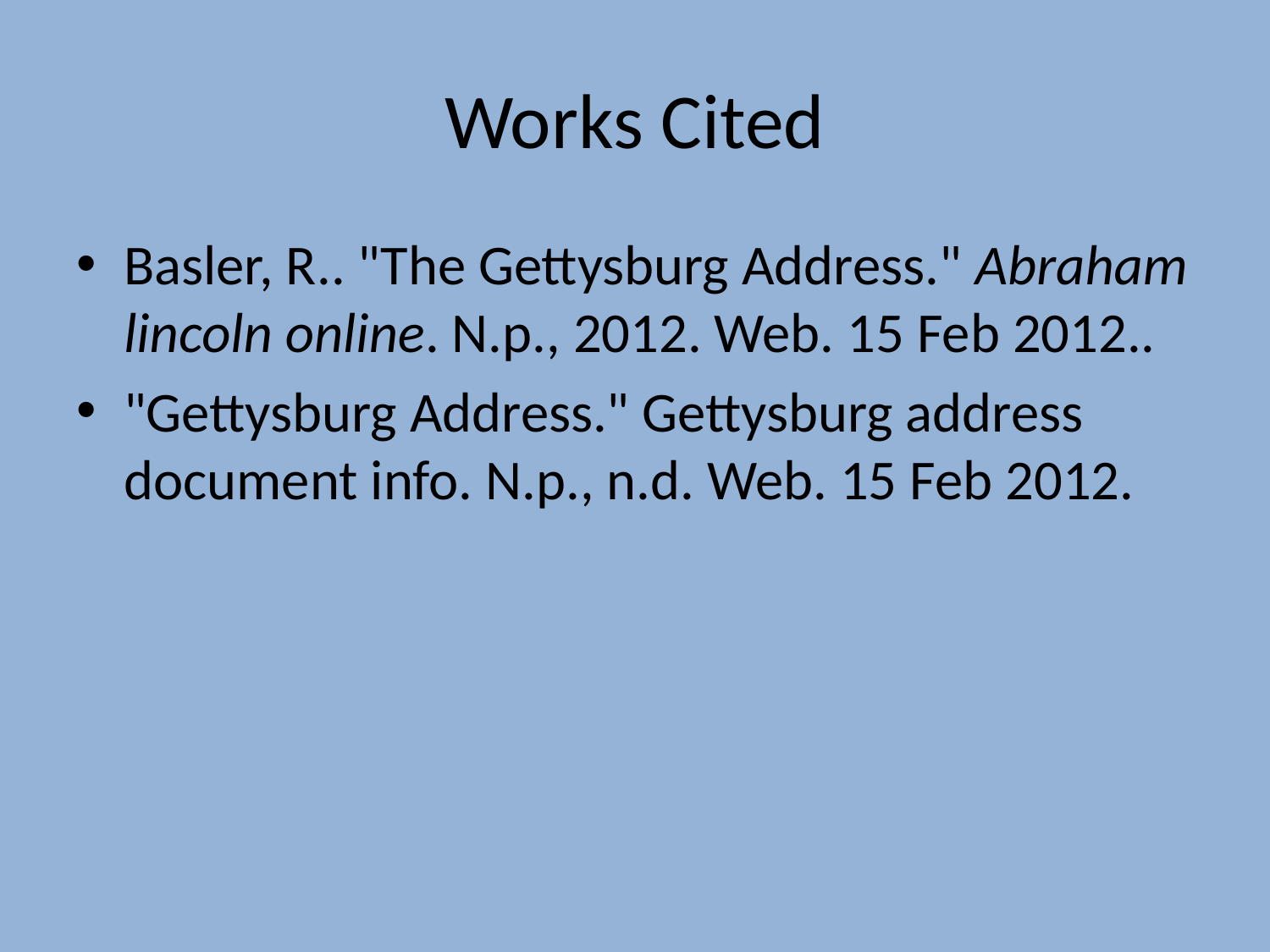

# Works Cited
Basler, R.. "The Gettysburg Address." Abraham lincoln online. N.p., 2012. Web. 15 Feb 2012..
"Gettysburg Address." Gettysburg address document info. N.p., n.d. Web. 15 Feb 2012.